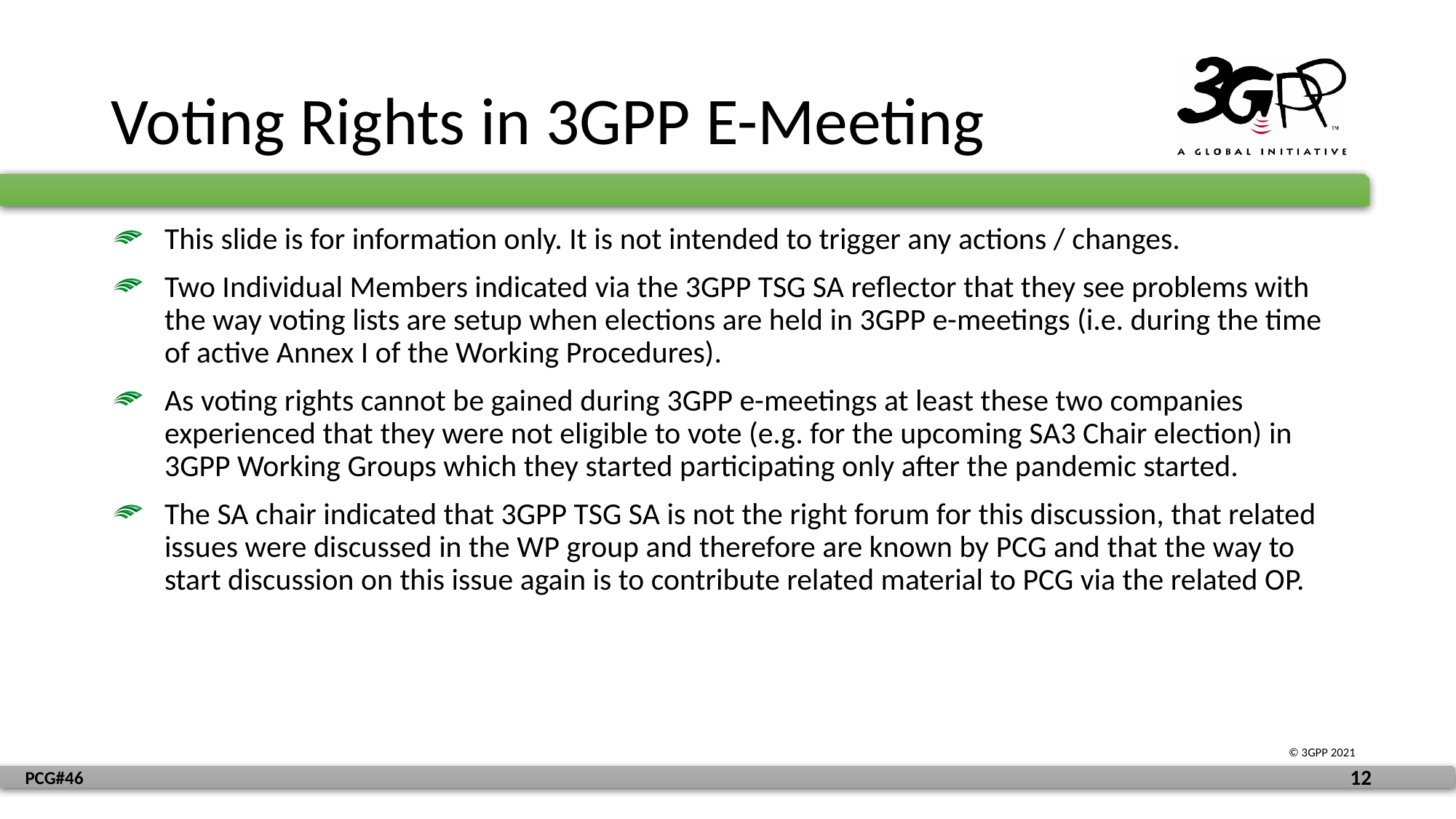

# Voting Rights in 3GPP E-Meeting
This slide is for information only. It is not intended to trigger any actions / changes.
Two Individual Members indicated via the 3GPP TSG SA reflector that they see problems with the way voting lists are setup when elections are held in 3GPP e-meetings (i.e. during the time of active Annex I of the Working Procedures).
As voting rights cannot be gained during 3GPP e-meetings at least these two companies experienced that they were not eligible to vote (e.g. for the upcoming SA3 Chair election) in 3GPP Working Groups which they started participating only after the pandemic started.
The SA chair indicated that 3GPP TSG SA is not the right forum for this discussion, that related issues were discussed in the WP group and therefore are known by PCG and that the way to start discussion on this issue again is to contribute related material to PCG via the related OP.